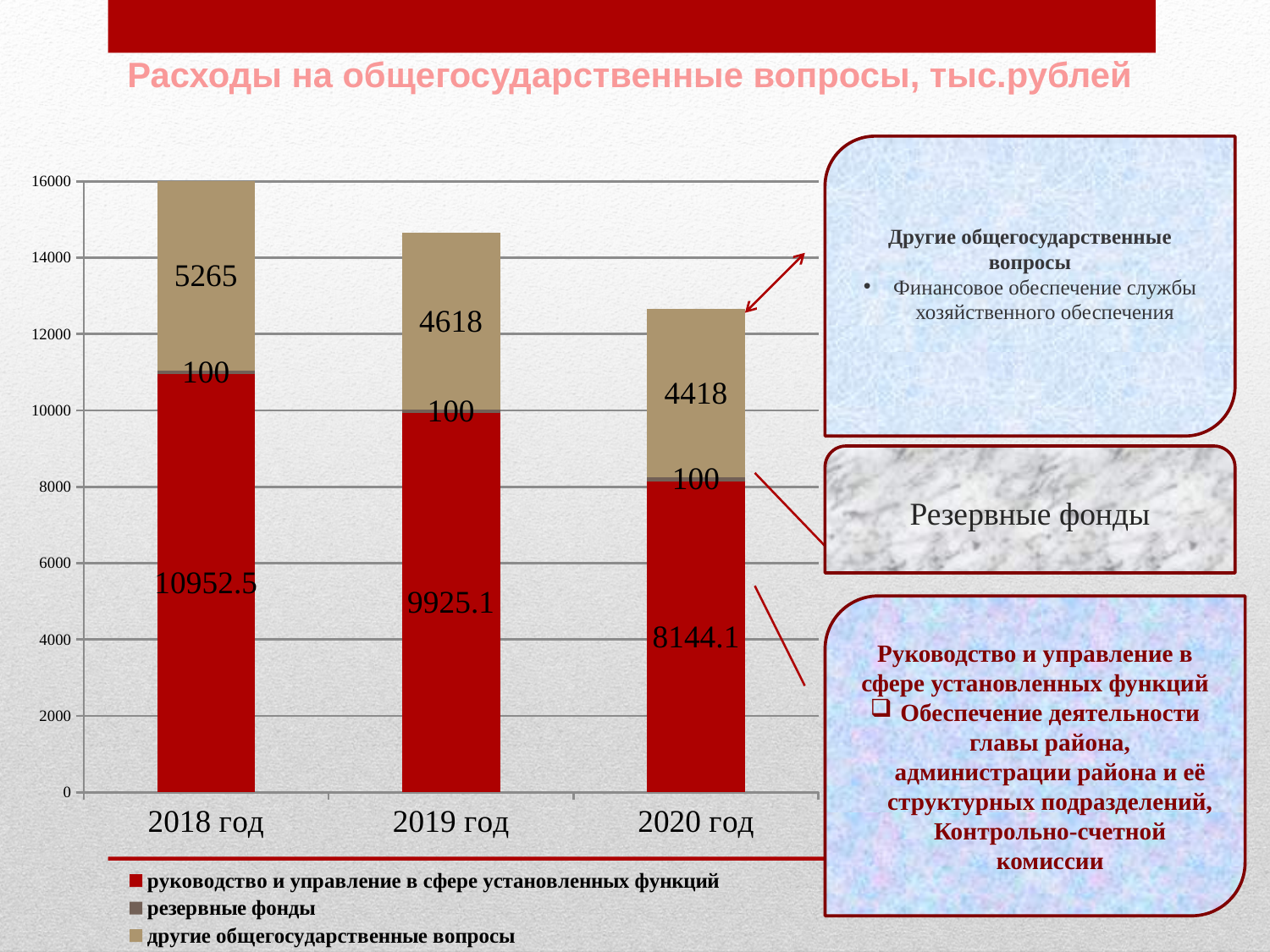

Расходы на общегосударственные вопросы, тыс.рублей
Другие общегосударственные вопросы
Финансовое обеспечение службы хозяйственного обеспечения

### Chart

| Category | руководство и управление в сфере установленных функций | резервные фонды | другие общегосударственные вопросы |
|---|---|---|---|
| 2018 год | 10952.5 | 100.0 | 5265.0 |
| 2019 год | 9925.1 | 100.0 | 4618.0 |
| 2020 год | 8144.1 | 100.0 | 4418.0 |
Резервные фонды
Руководство и управление в сфере установленных функций
Обеспечение деятельности главы района, администрации района и её структурных подразделений, Контрольно-счетной комиссии